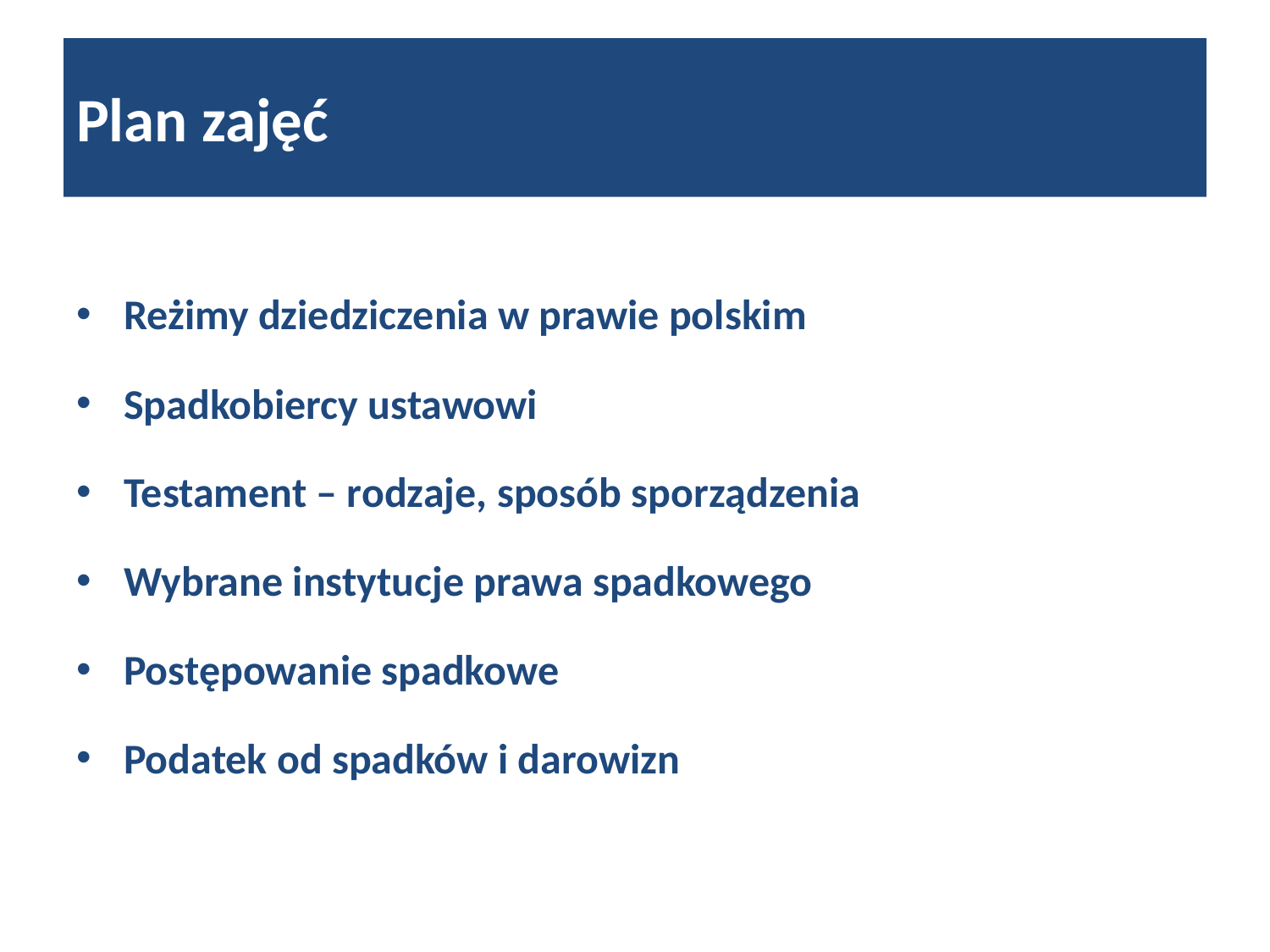

# Plan zajęć

Reżimy dziedziczenia w prawie polskim

Spadkobiercy ustawowi

Testament – rodzaje, sposób sporządzenia

Wybrane instytucje prawa spadkowego

Postępowanie spadkowe

Podatek od spadków i darowizn